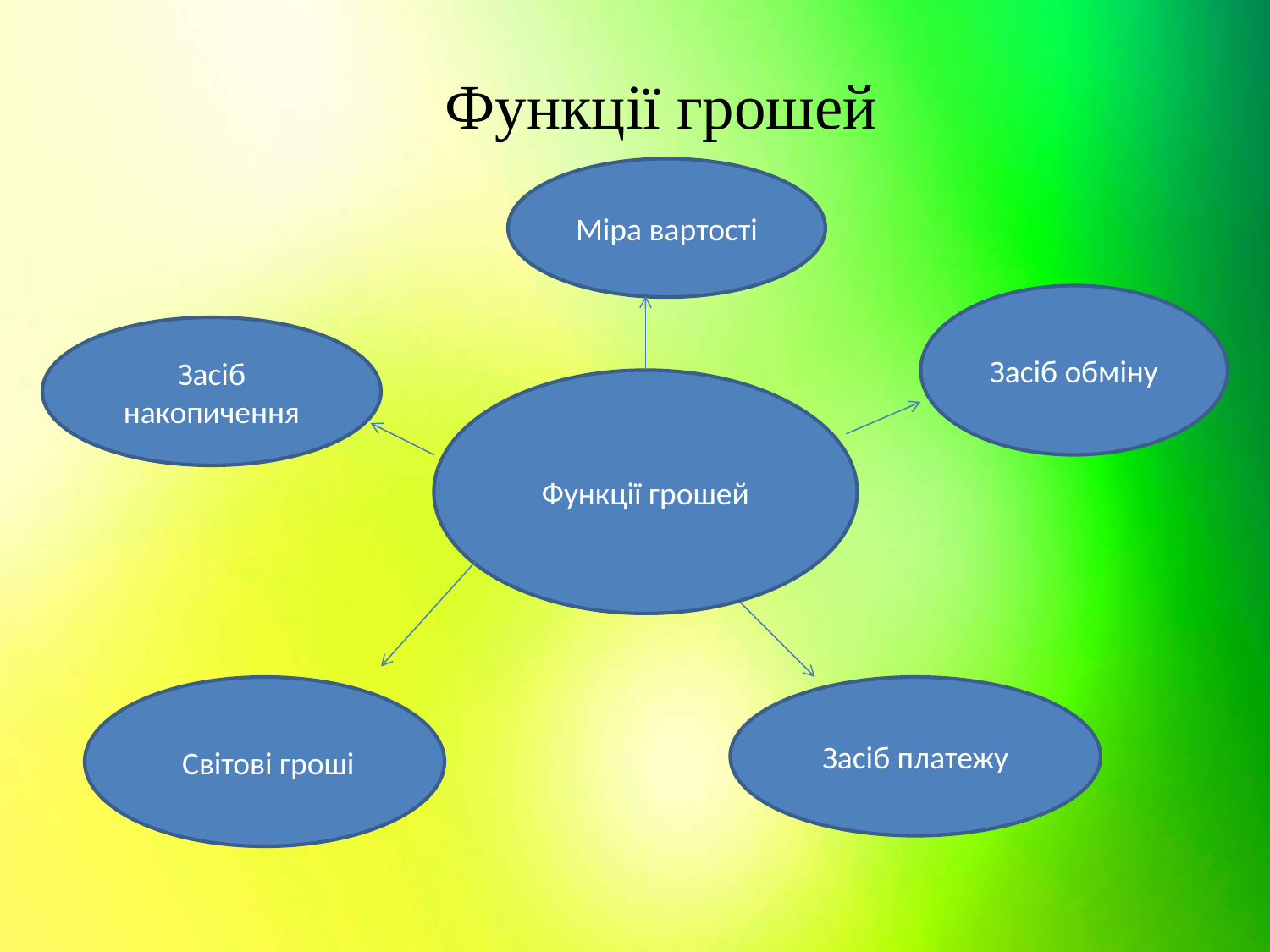

# Функції грошей

Міра вартості
Засіб обміну
Засіб накопичення
Функції грошей
 Світові гроші
Засіб платежу